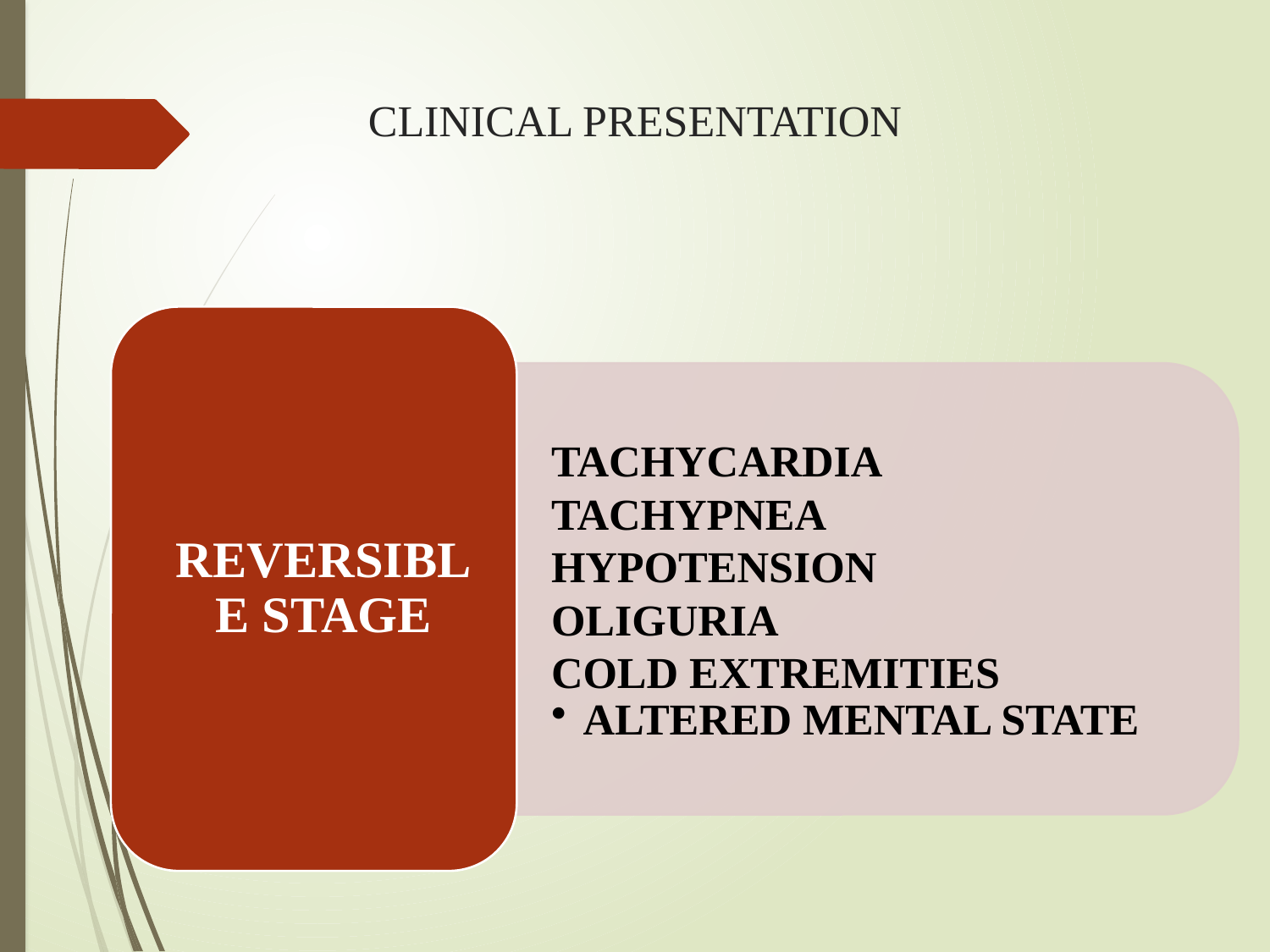

# CLINICAL PRESENTATION
TACHYCARDIA
TACHYPNEA
HYPOTENSION
OLIGURIA
COLD EXTREMITIES
ALTERED MENTAL STATE
REVERSIBLE STAGE